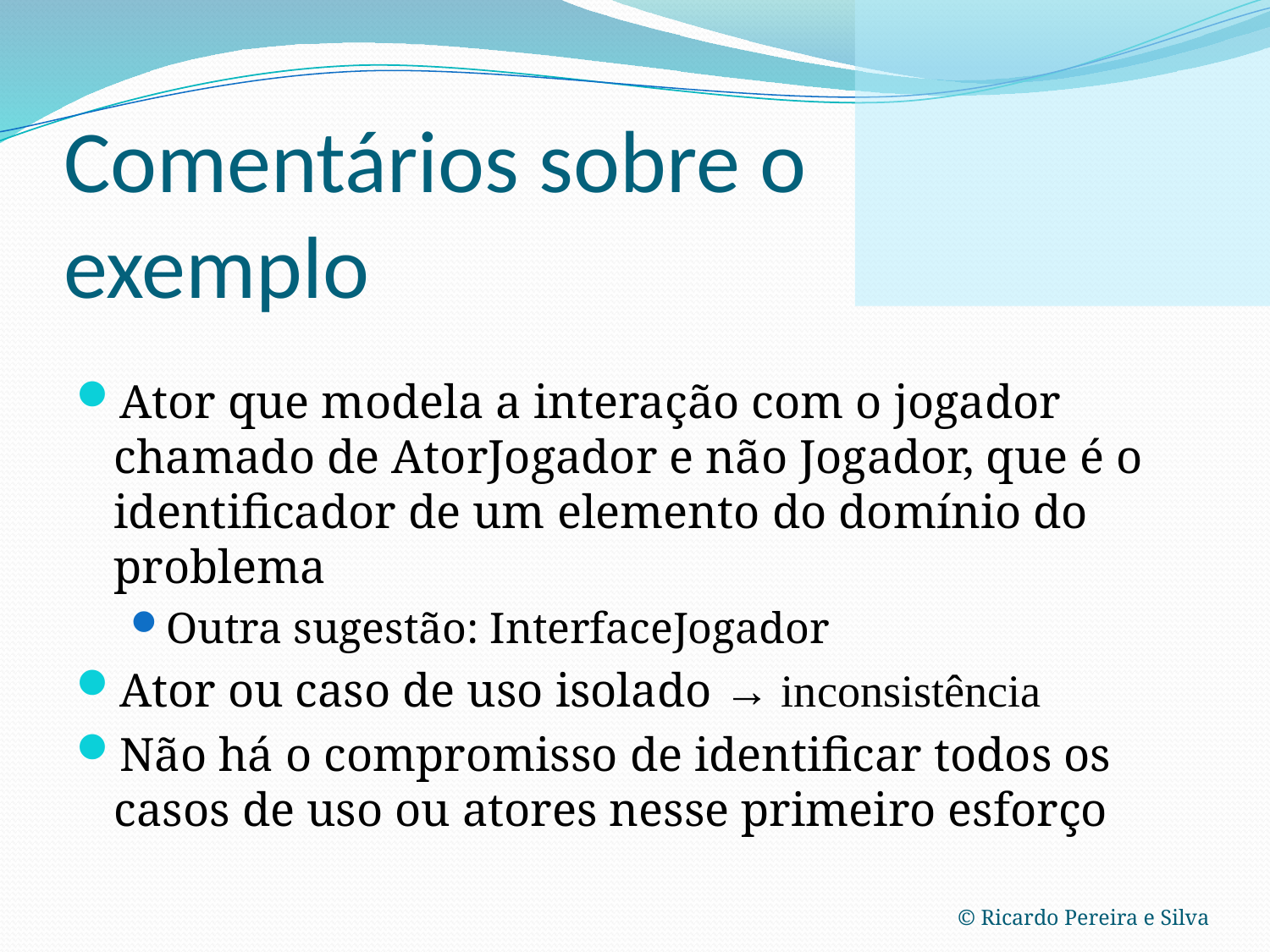

# Comentários sobre o exemplo
Ator que modela a interação com o jogador chamado de AtorJogador e não Jogador, que é o identificador de um elemento do domínio do problema
Outra sugestão: InterfaceJogador
Ator ou caso de uso isolado → inconsistência
Não há o compromisso de identificar todos os casos de uso ou atores nesse primeiro esforço
© Ricardo Pereira e Silva